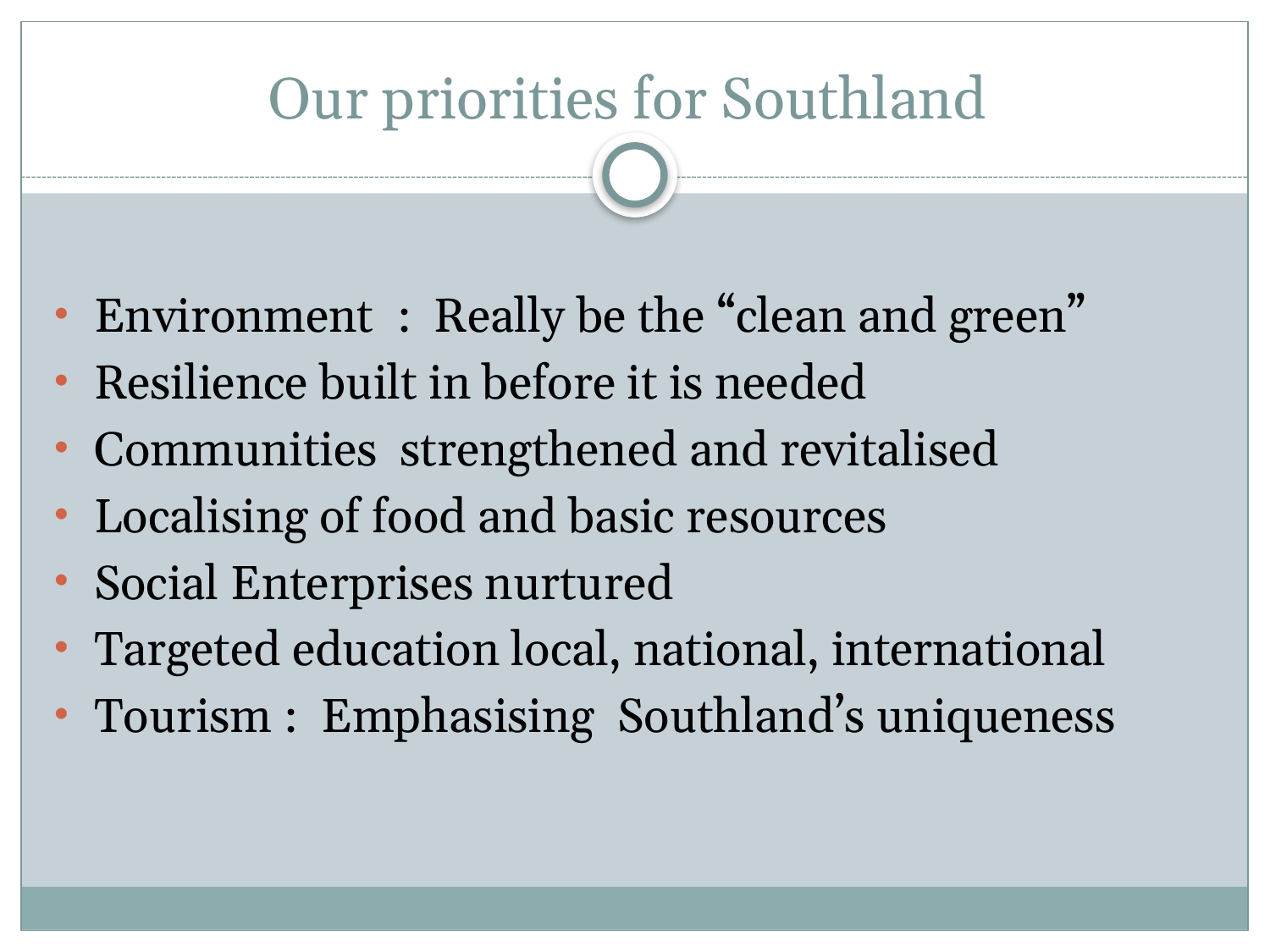

# Our priorities for Southland

Environment  :  Really be the “clean and green”
Resilience built in before it is needed
Communities  strengthened and revitalised
Localising of food and basic resources
Social Enterprises nurtured
Targeted education local, national, international
Tourism :  Emphasising  Southland’s uniqueness